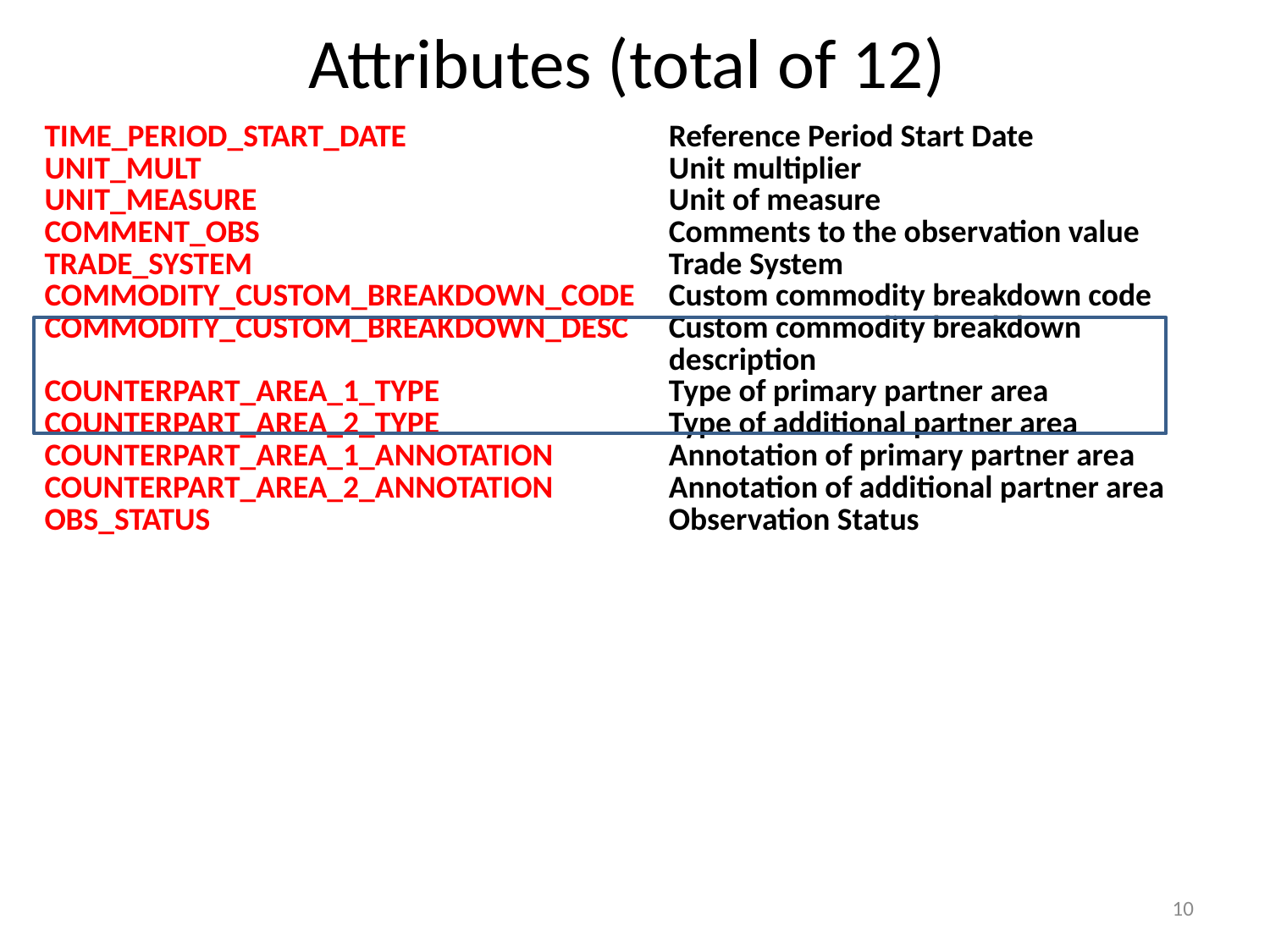

Attributes (total of 12)
| TIME\_PERIOD\_START\_DATE UNIT\_MULT UNIT\_MEASURE COMMENT\_OBS TRADE\_SYSTEM COMMODITY\_CUSTOM\_BREAKDOWN\_CODE COMMODITY\_CUSTOM\_BREAKDOWN\_DESC COUNTERPART\_AREA\_1\_TYPE COUNTERPART\_AREA\_2\_TYPE COUNTERPART\_AREA\_1\_ANNOTATION COUNTERPART\_AREA\_2\_ANNOTATION OBS\_STATUS | Reference Period Start Date Unit multiplier Unit of measure Comments to the observation value Trade System Custom commodity breakdown code Custom commodity breakdown description Type of primary partner area Type of additional partner area Annotation of primary partner area Annotation of additional partner area Observation Status |
| --- | --- |

10